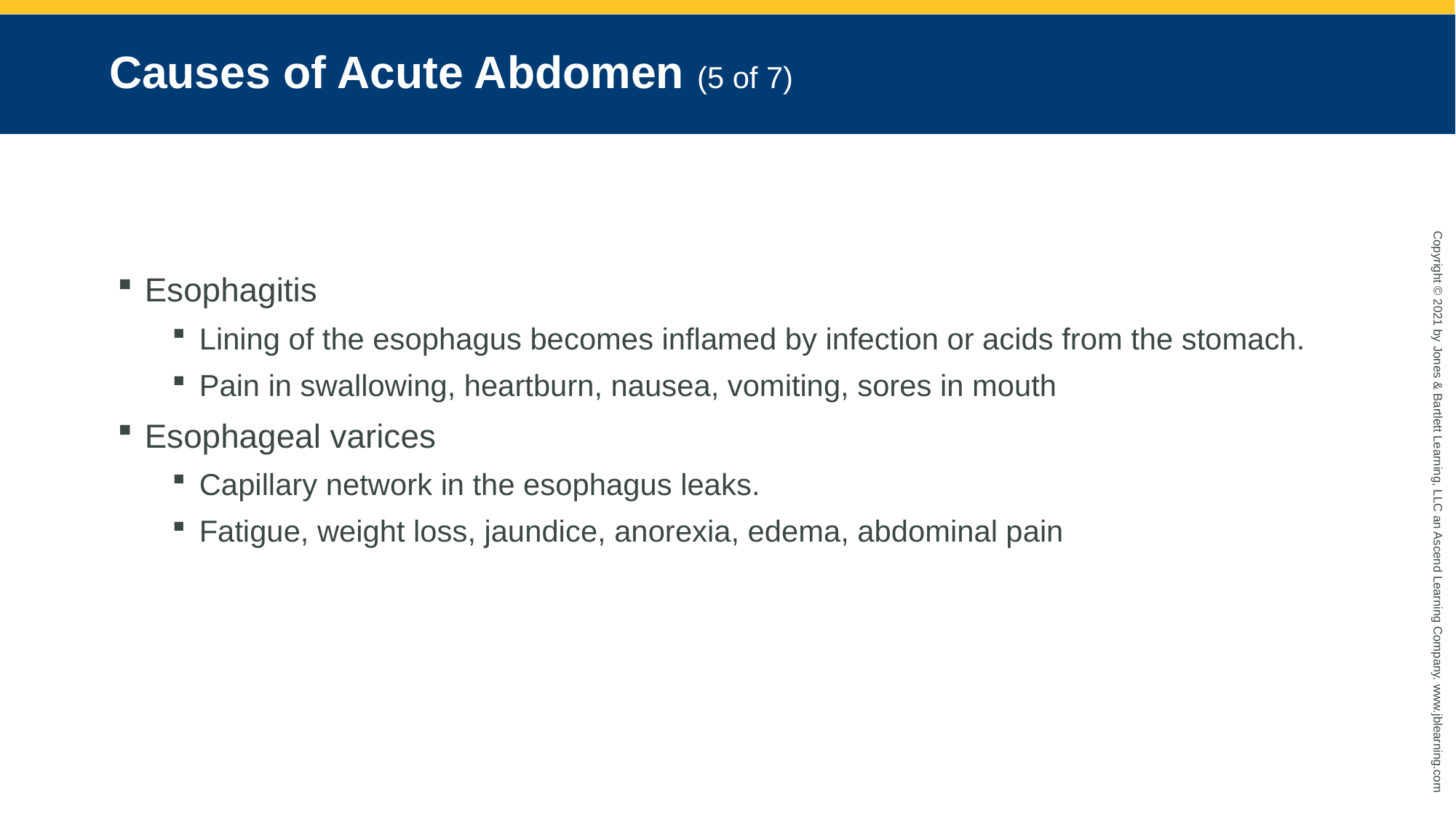

# Causes of Acute Abdomen (5 of 7)
Esophagitis
Lining of the esophagus becomes inflamed by infection or acids from the stomach.
Pain in swallowing, heartburn, nausea, vomiting, sores in mouth
Esophageal varices
Capillary network in the esophagus leaks.
Fatigue, weight loss, jaundice, anorexia, edema, abdominal pain